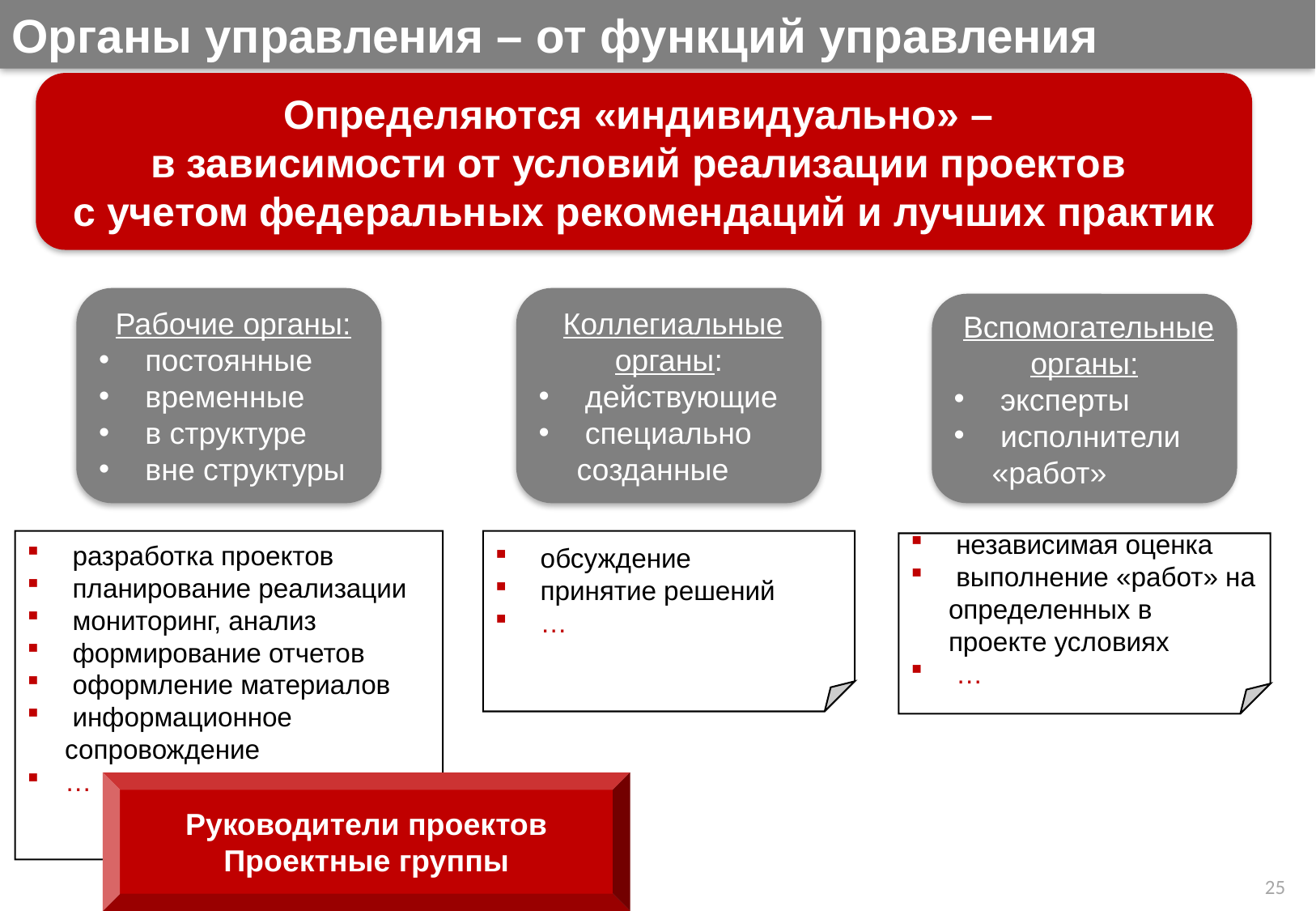

Органы управления – от функций управления
Определяются «индивидуально» –
в зависимости от условий реализации проектов
с учетом федеральных рекомендаций и лучших практик
 Рабочие органы:
 постоянные
 временные
 в структуре
 вне структуры
 Коллегиальные органы:
 действующие
 специально созданные
 Вспомогательные органы:
 эксперты
 исполнители «работ»
 разработка проектов
 планирование реализации
 мониторинг, анализ
 формирование отчетов
 оформление материалов
 информационное сопровождение
…
 обсуждение
 принятие решений
 …

 независимая оценка
 выполнение «работ» на определенных в проекте условиях
 …
Руководители проектов
Проектные группы
25